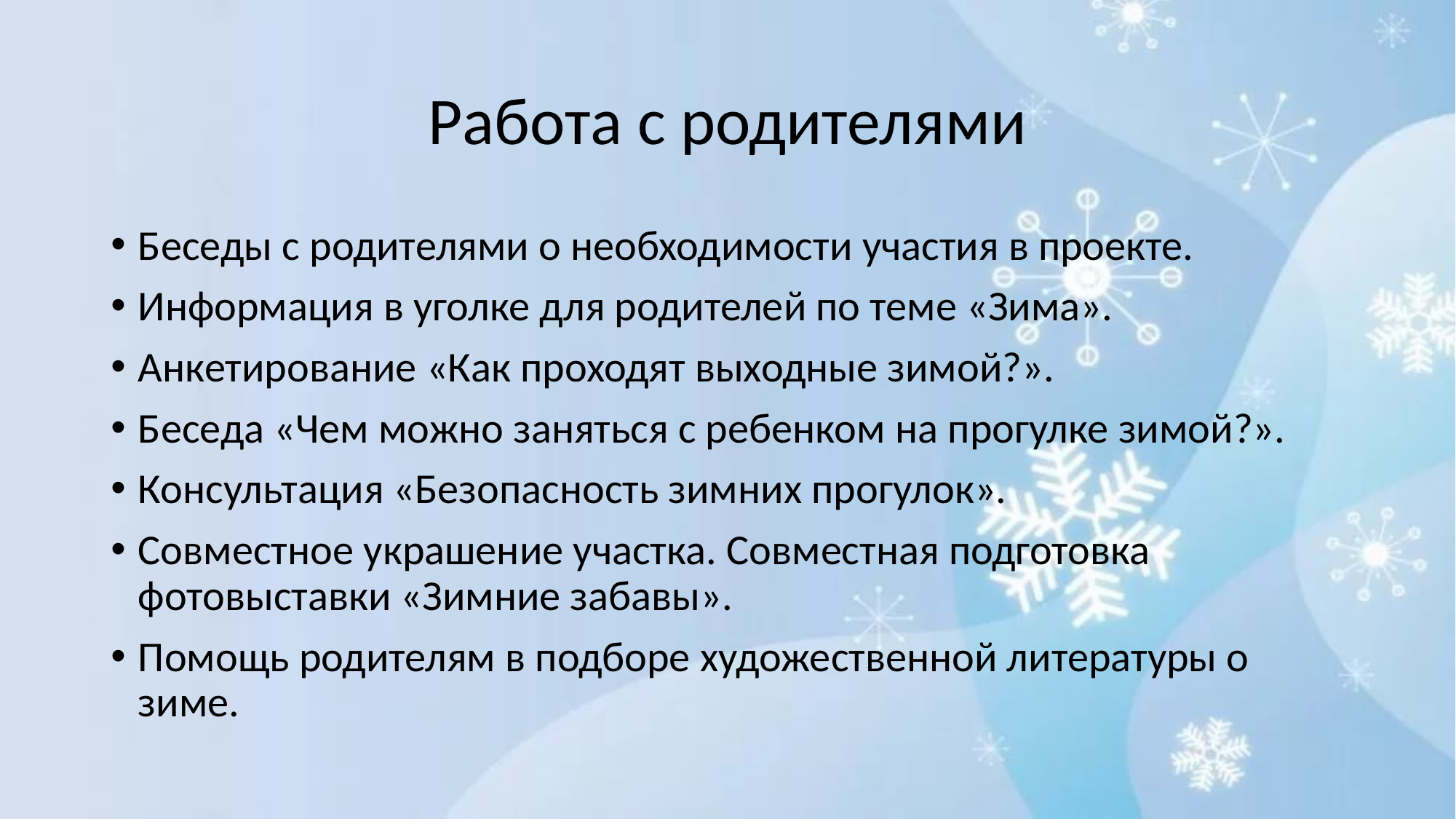

# Работа с родителями
Беседы с родителями о необходимости участия в проекте.
Информация в уголке для родителей по теме «Зима».
Анкетирование «Как проходят выходные зимой?».
Беседа «Чем можно заняться с ребенком на прогулке зимой?».
Консультация «Безопасность зимних прогулок».
Совместное украшение участка. Совместная подготовка фотовыставки «Зимние забавы».
Помощь родителям в подборе художественной литературы о зиме.